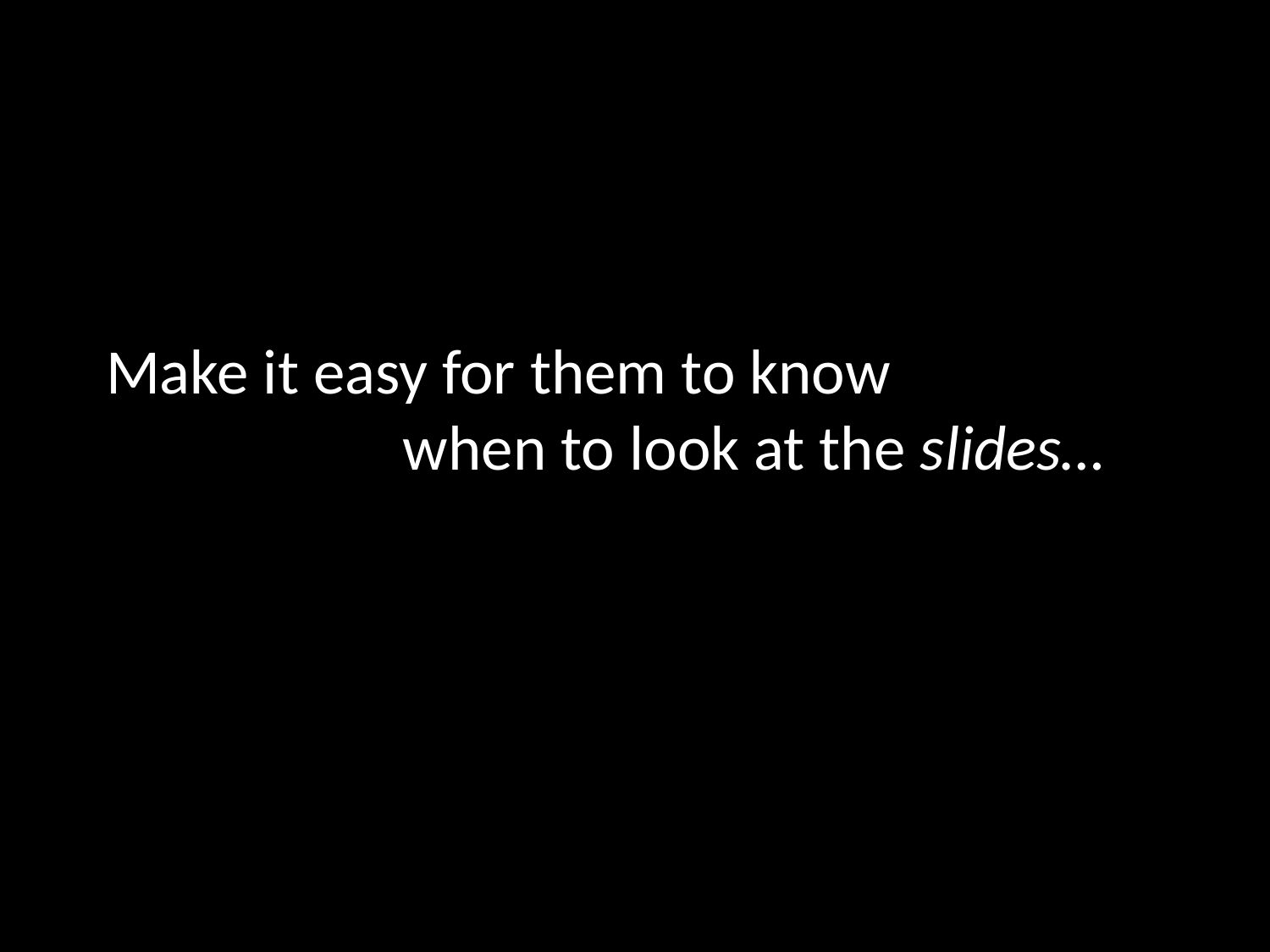

Make it easy for them to know  	 	         	 	   when to look at the slides…